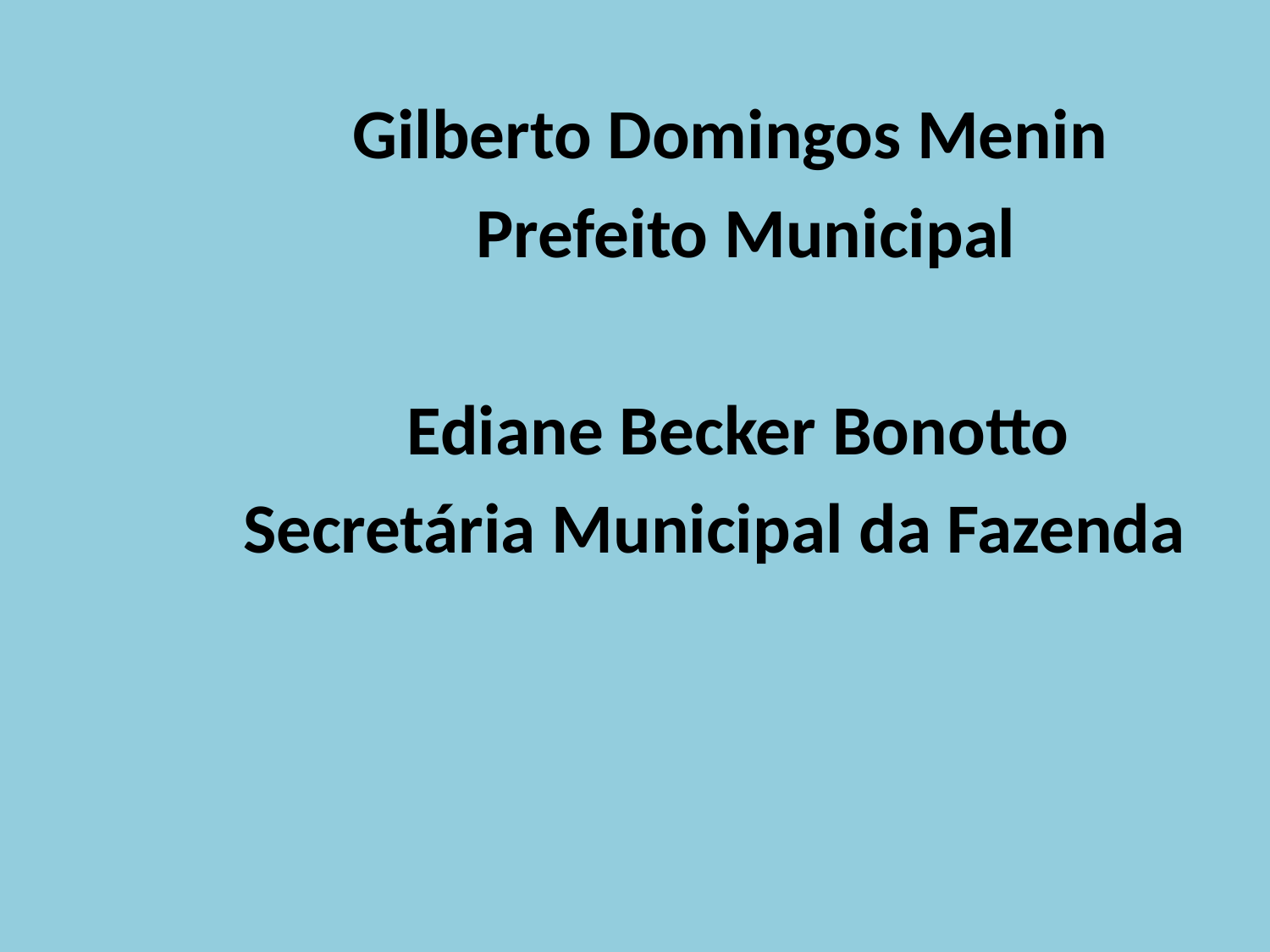

Gilberto Domingos Menin
              Prefeito Municipal

             Ediane Becker Bonotto
          Secretária Municipal da Fazenda